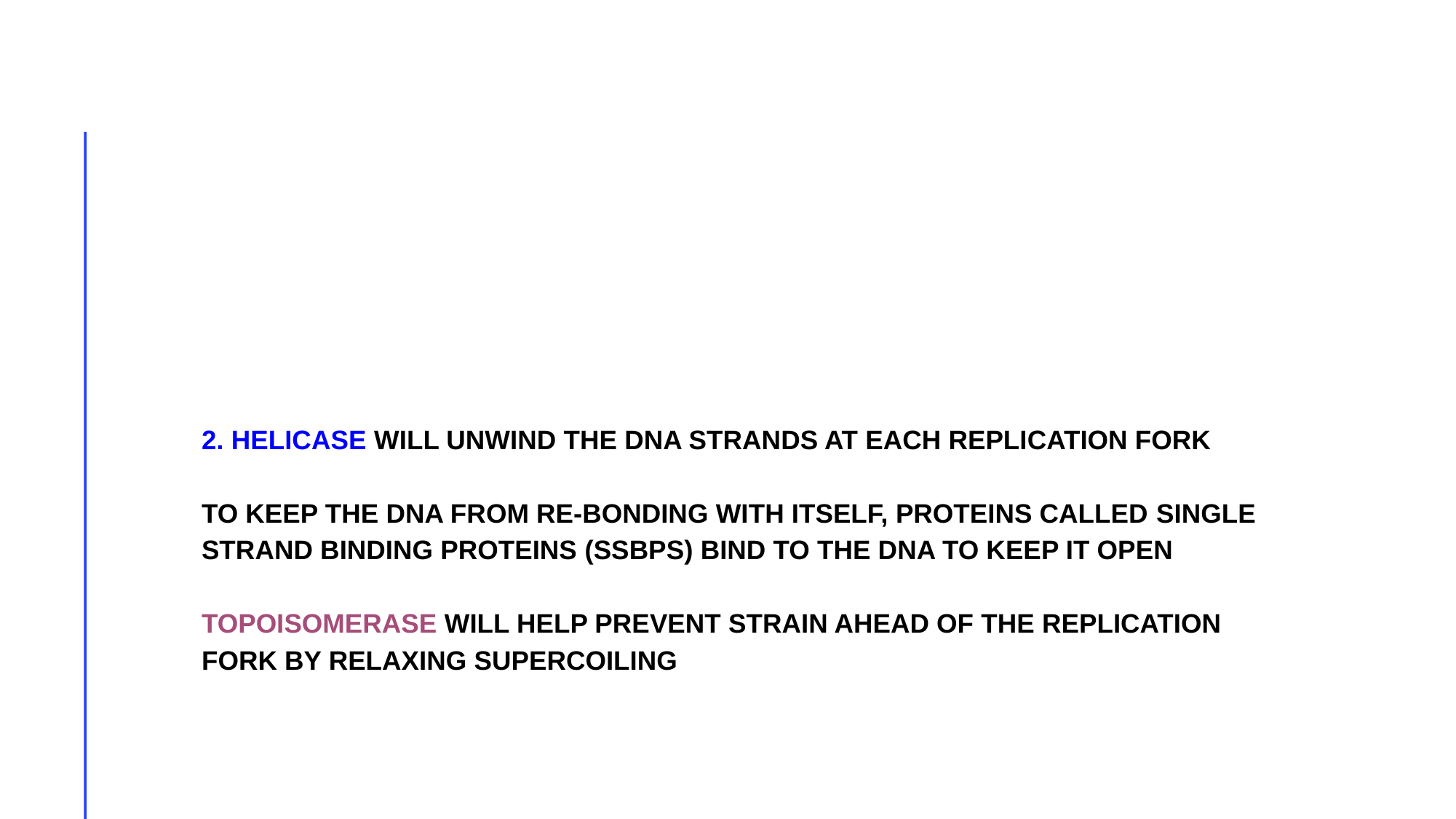

# 2. Helicase will unwind the DNA strands at each replication fork To keep the DNA from re-bonding with itself, proteins called single strand binding proteins (SSBPs) bind to the DNA to keep it open Topoisomerase will help prevent strain ahead of the replication fork by relaxing supercoiling